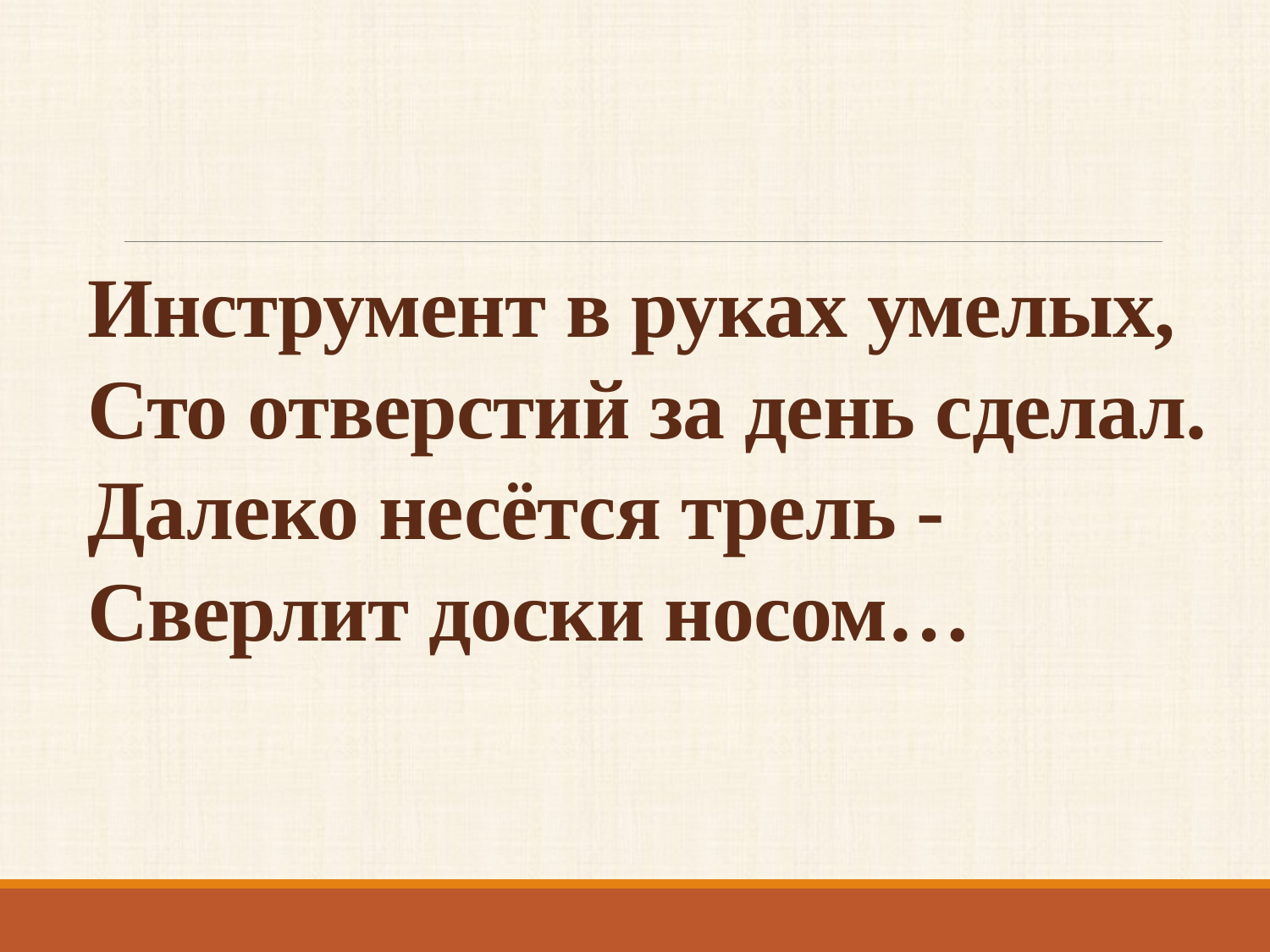

Инструмент в руках умелых,
Сто отверстий за день сделал.
Далеко несётся трель -
Сверлит доски носом…